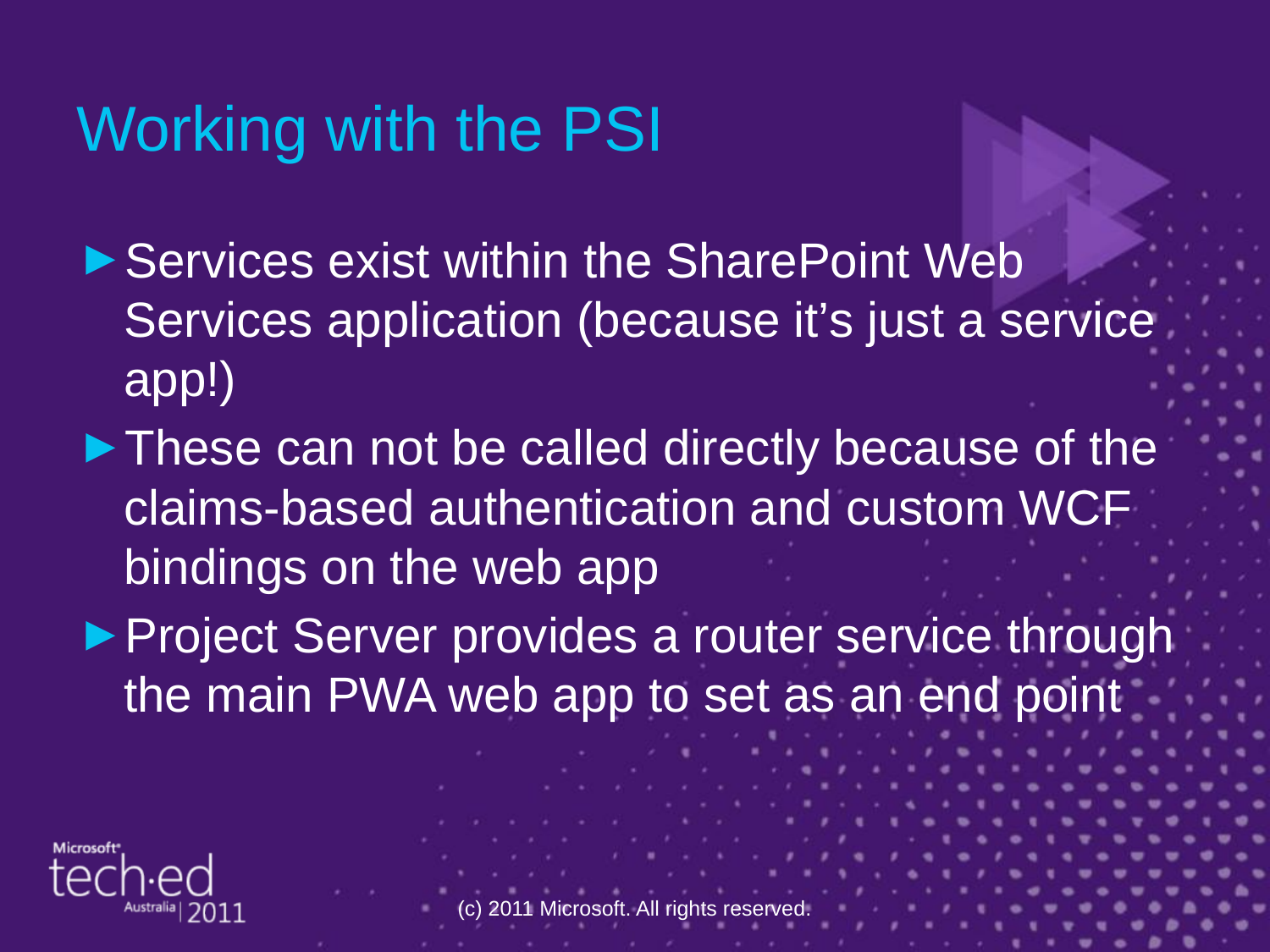

# Working with the PSI
Services exist within the SharePoint Web Services application (because it’s just a service app!)
These can not be called directly because of the claims-based authentication and custom WCF bindings on the web app
Project Server provides a router service through the main PWA web app to set as an end point
(c) 2011 Microsoft. All rights reserved.